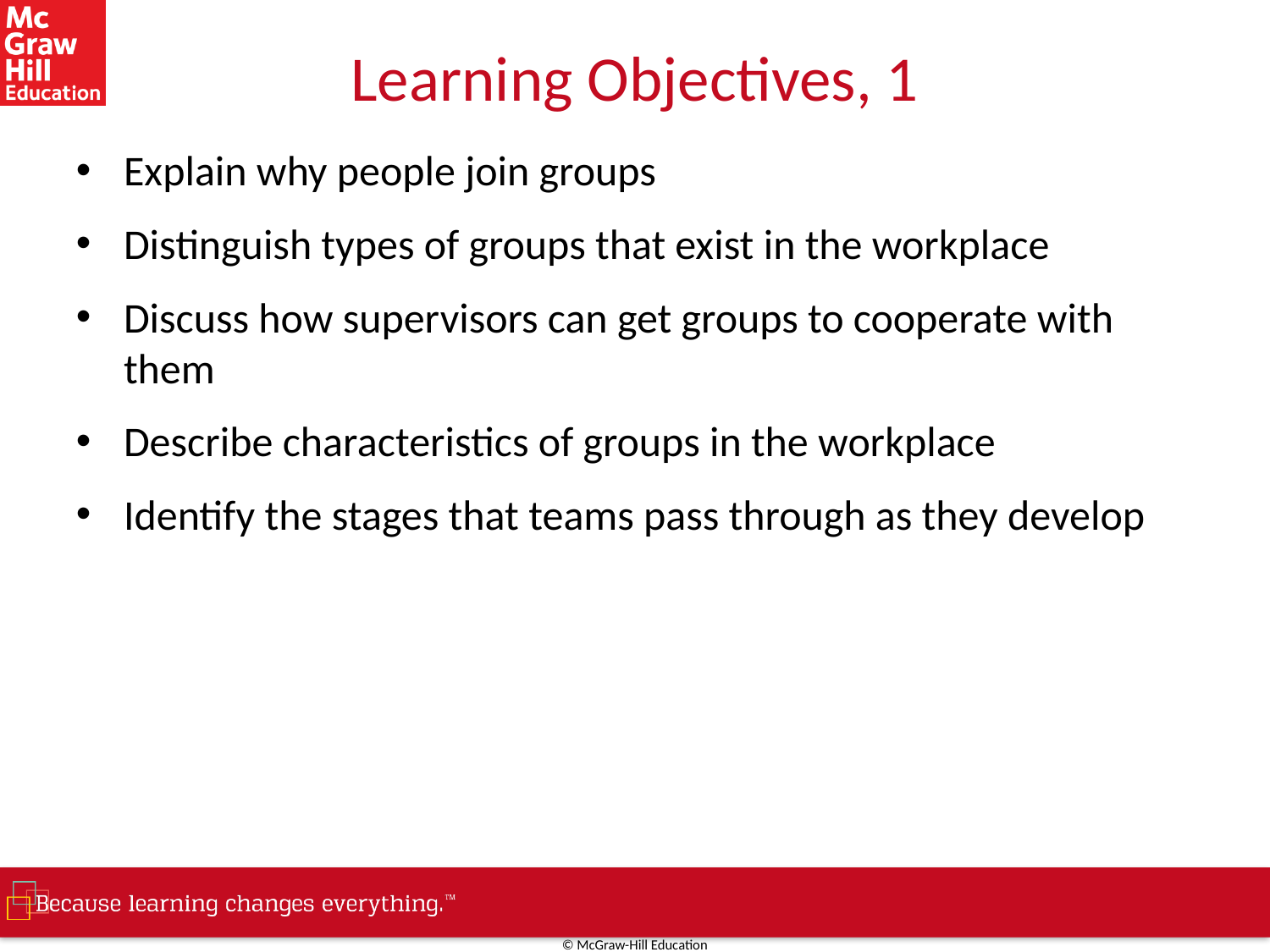

# Learning Objectives, 1
Explain why people join groups
Distinguish types of groups that exist in the workplace
Discuss how supervisors can get groups to cooperate with them
Describe characteristics of groups in the workplace
Identify the stages that teams pass through as they develop